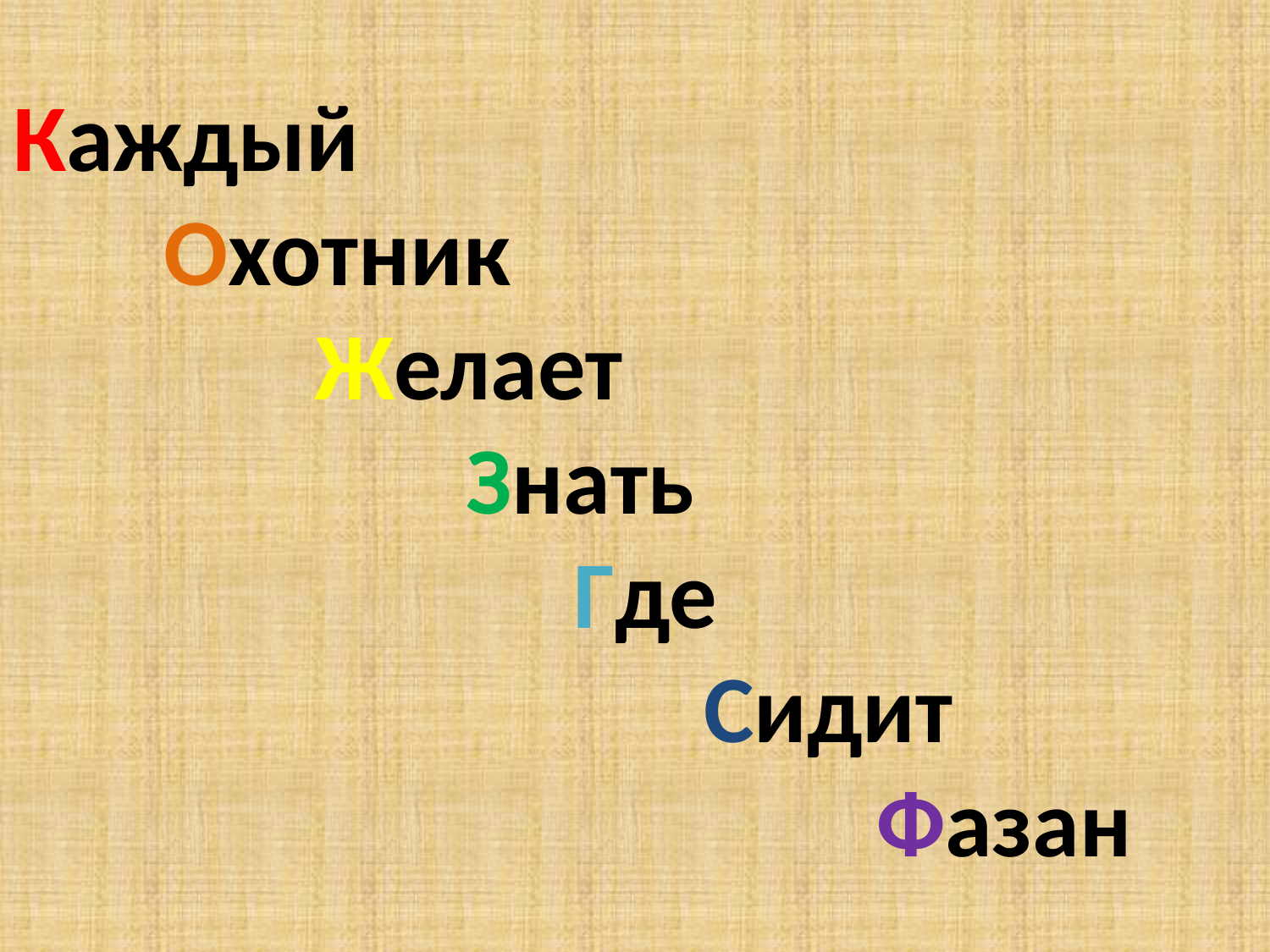

# Каждый Охотник Желает Знать Где Сидит Фазан